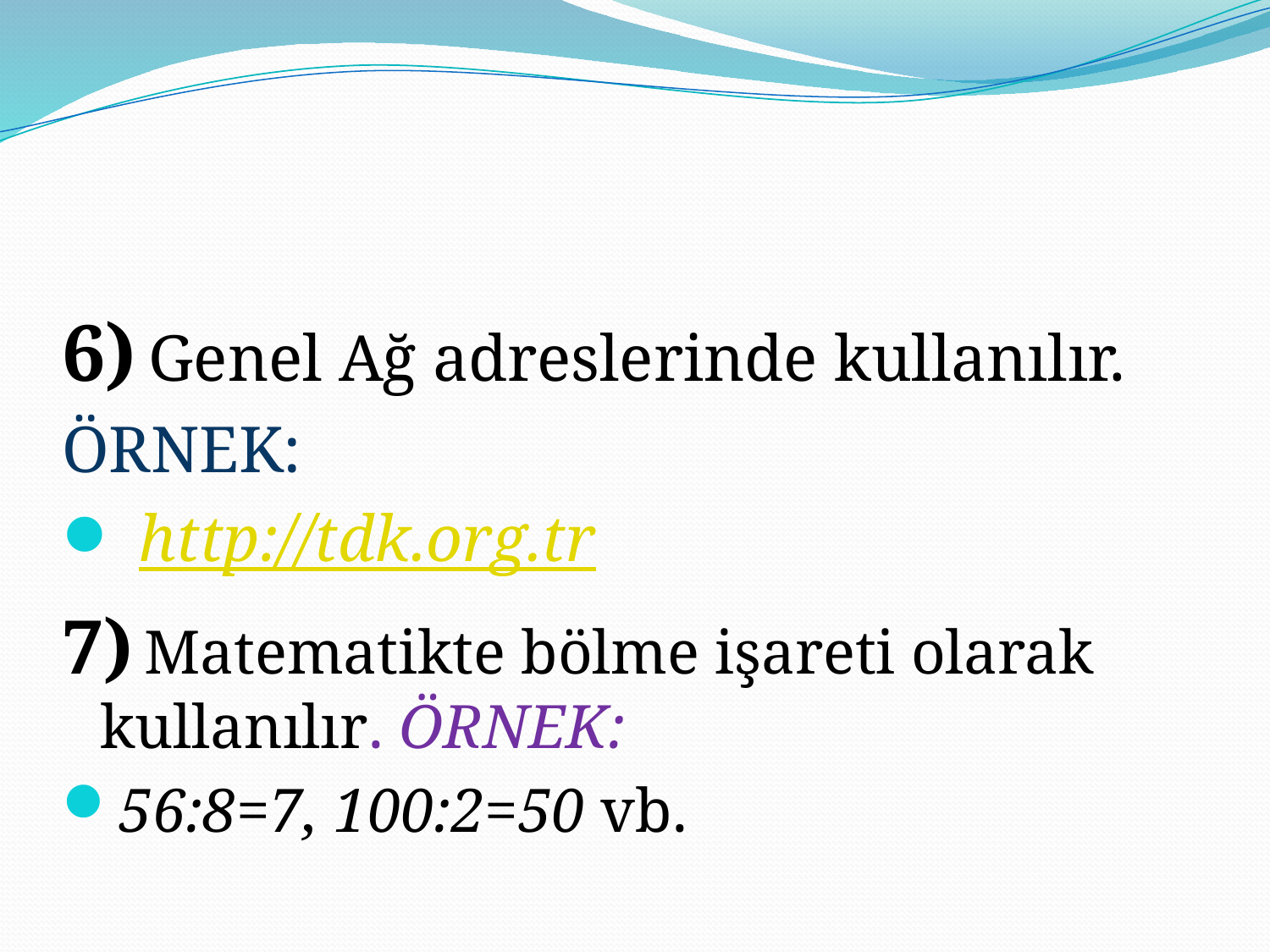

#
6) Genel Ağ adreslerinde kullanılır.
ÖRNEK:
 http://tdk.org.tr
7) Matematikte bölme işareti olarak kullanılır. ÖRNEK:
56:8=7, 100:2=50 vb.